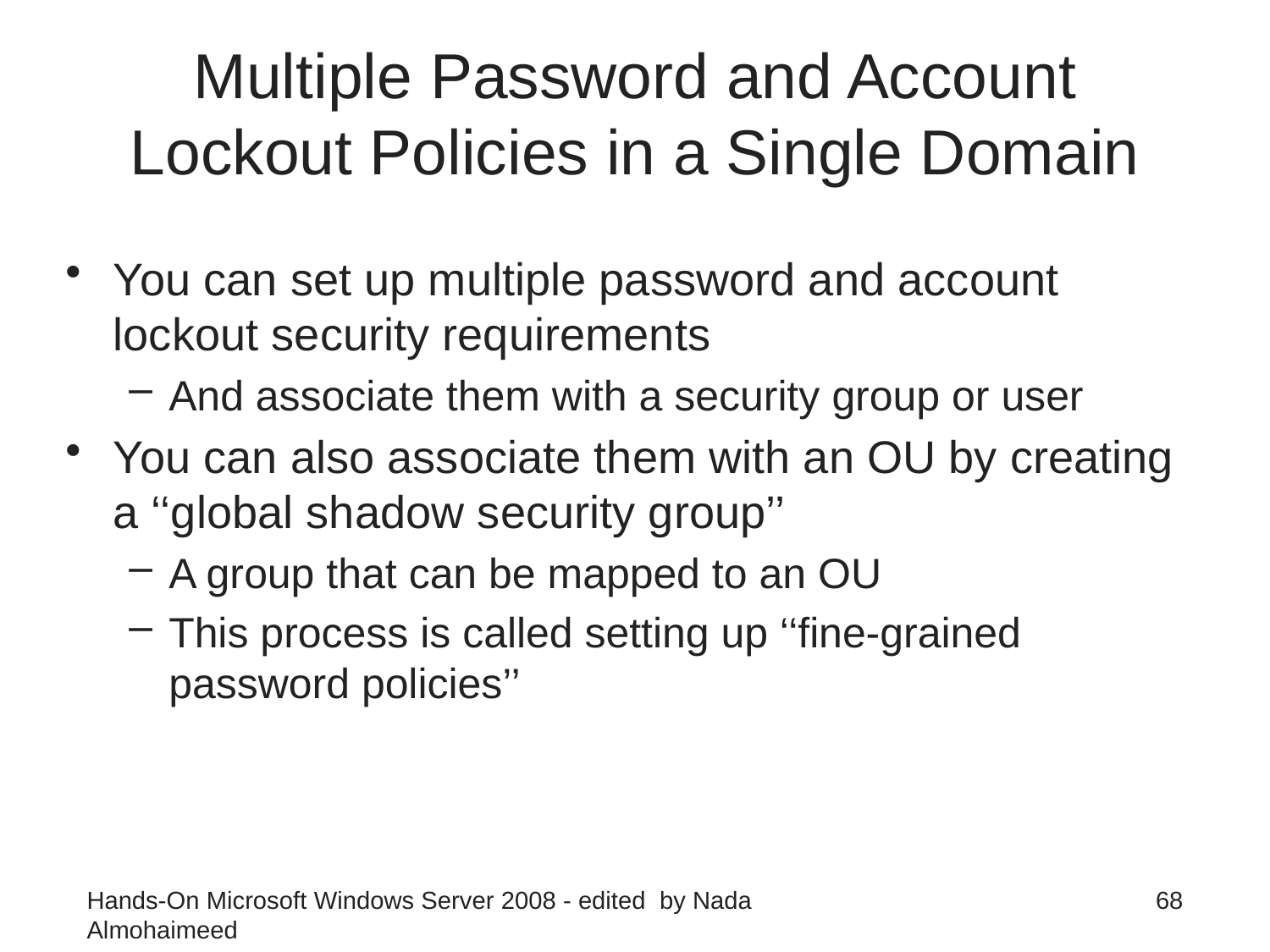

# Multiple Password and Account Lockout Policies in a Single Domain
You can set up multiple password and account lockout security requirements
And associate them with a security group or user
You can also associate them with an OU by creating a ‘‘global shadow security group’’
A group that can be mapped to an OU
This process is called setting up ‘‘fine-grained password policies’’
Hands-On Microsoft Windows Server 2008 - edited  by Nada Almohaimeed
68